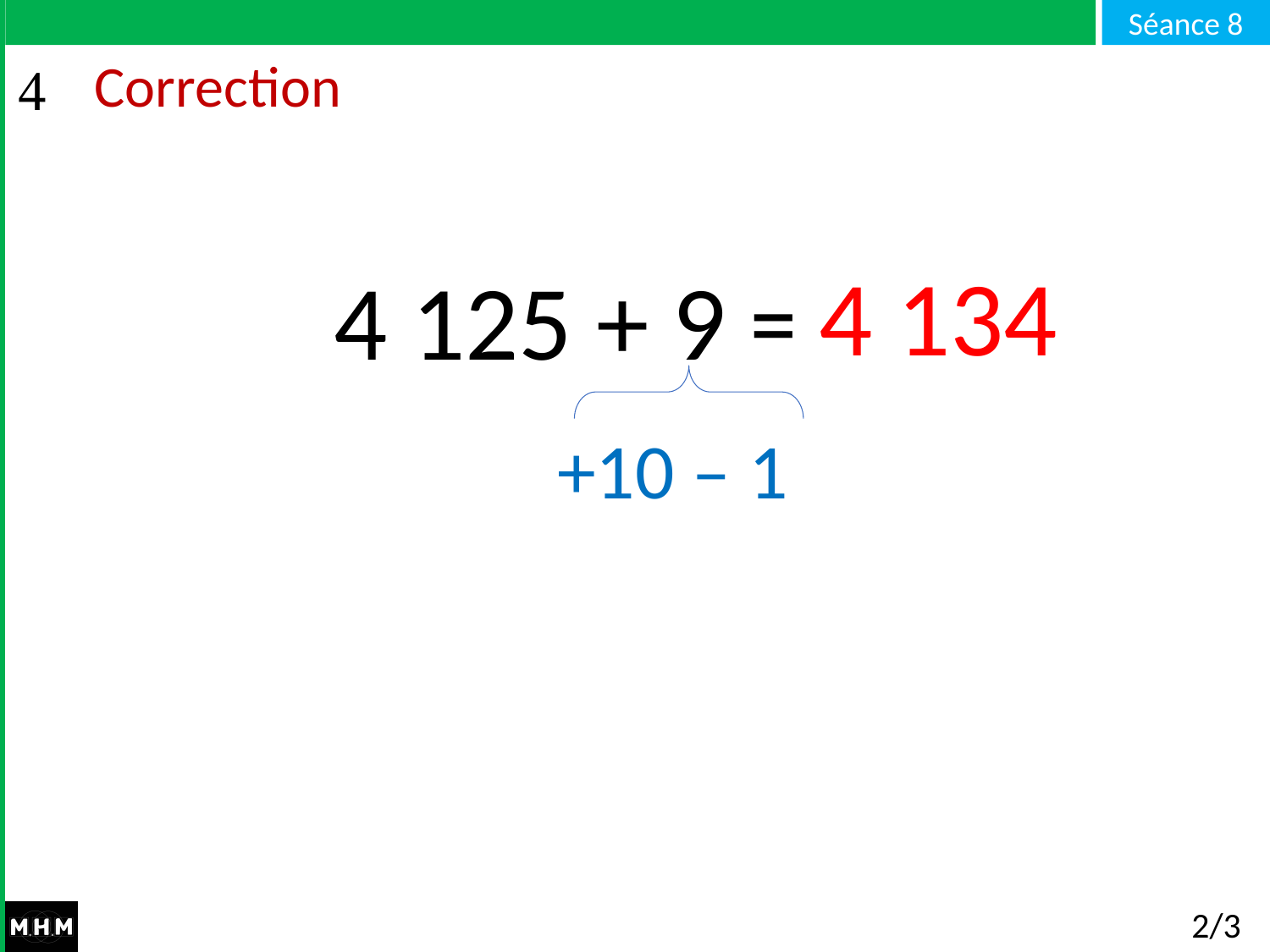

# Correction
4 134
4 125 + 9 =

+10 – 1
2/3